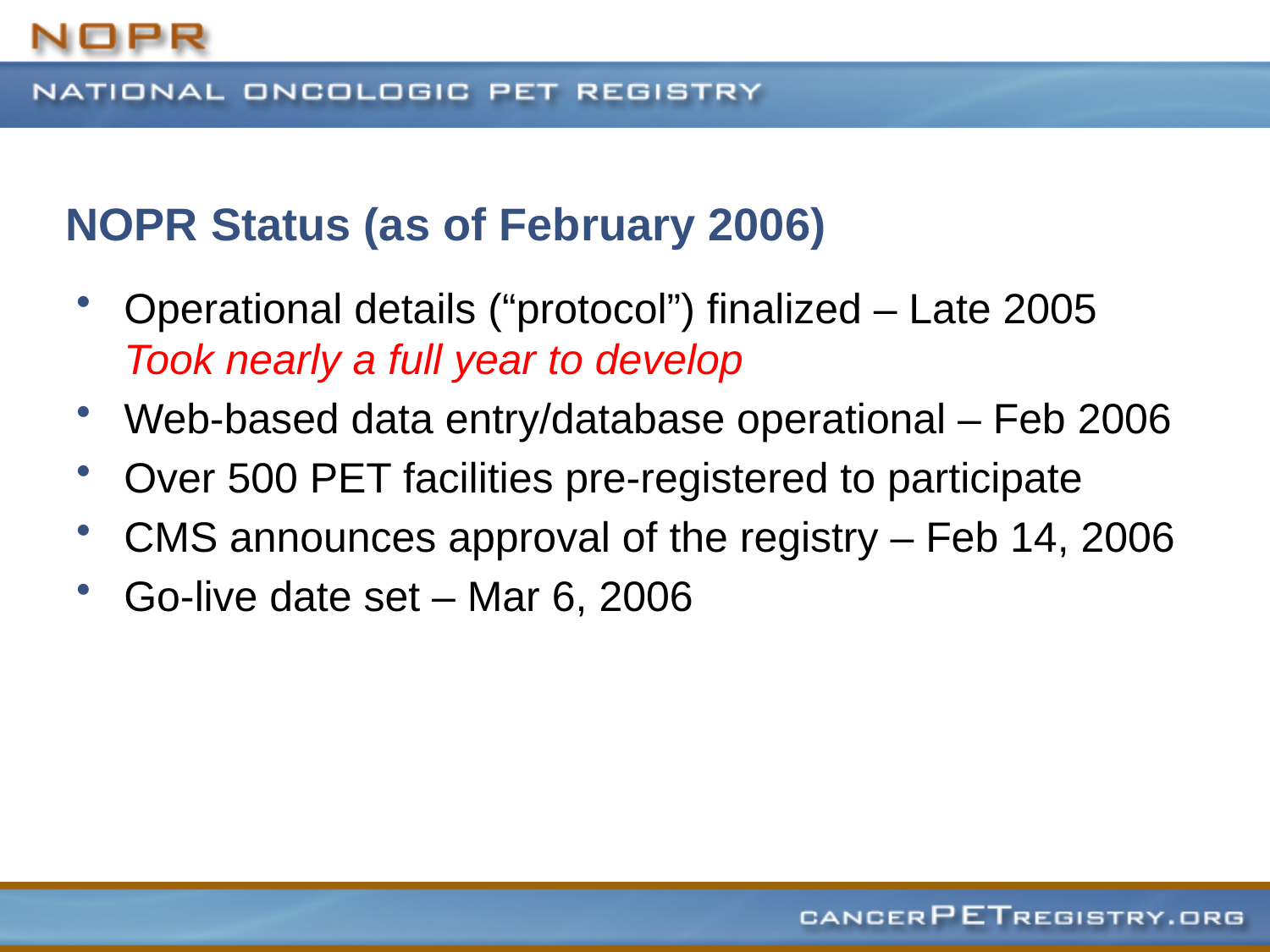

# NOPR Status (as of February 2006)
Operational details (“protocol”) finalized – Late 2005
Took nearly a full year to develop
Web-based data entry/database operational – Feb 2006
Over 500 PET facilities pre-registered to participate
CMS announces approval of the registry – Feb 14, 2006
Go-live date set – Mar 6, 2006